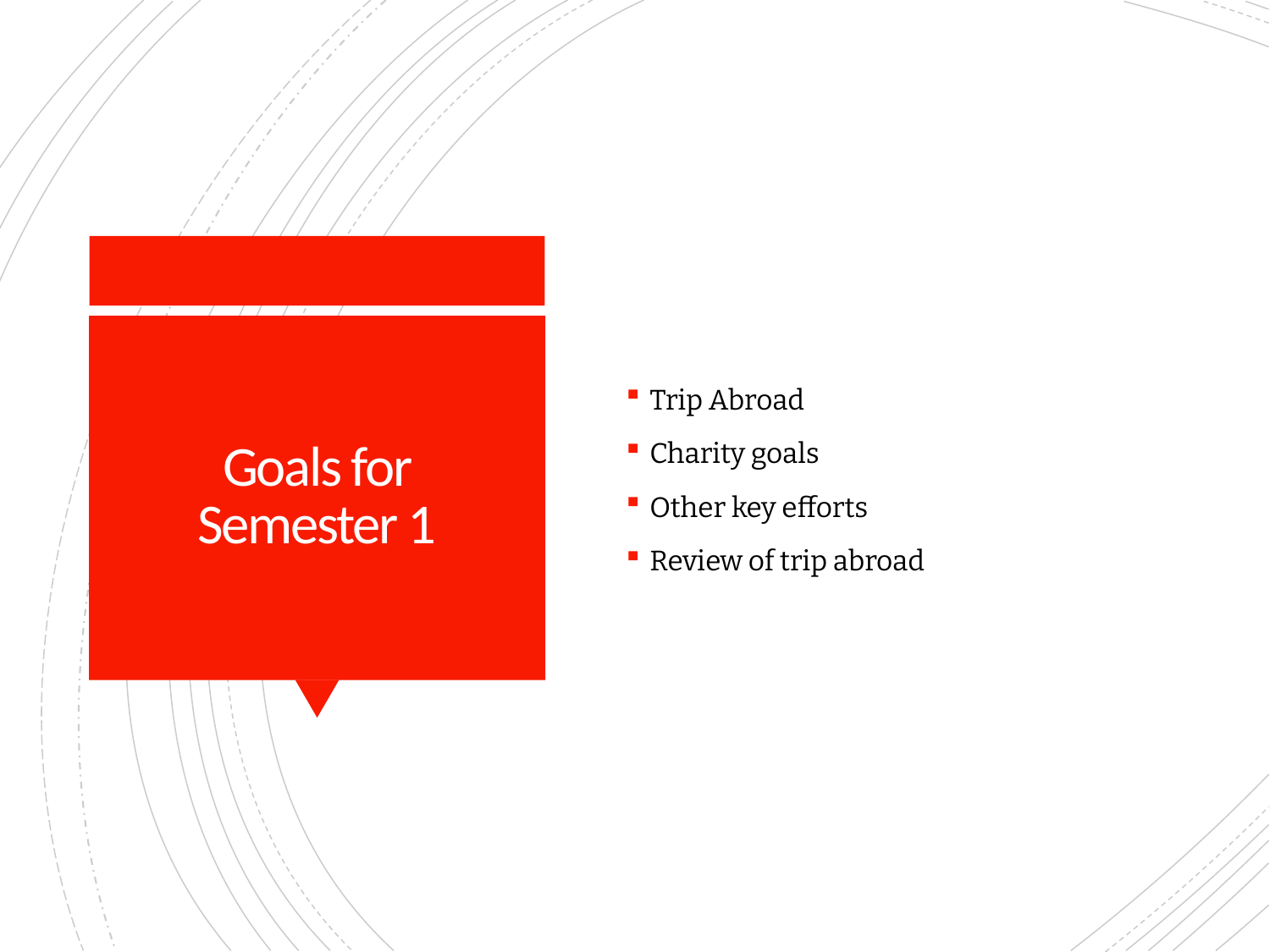

Trip Abroad
Charity goals
Other key efforts
Review of trip abroad
# Goals for Semester 1